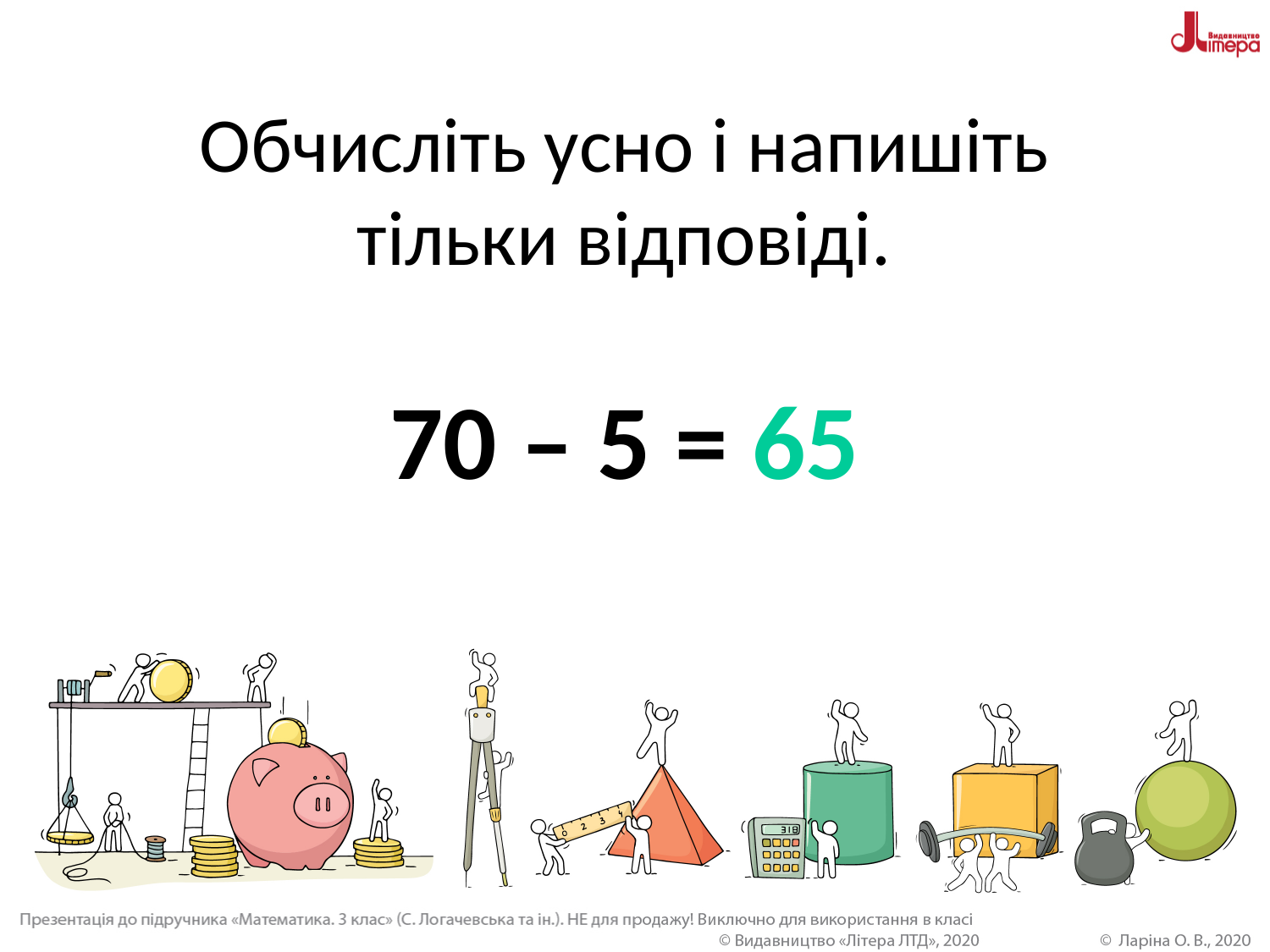

# Обчисліть усно і напишіть тільки відповіді. 70 – 5 = 65